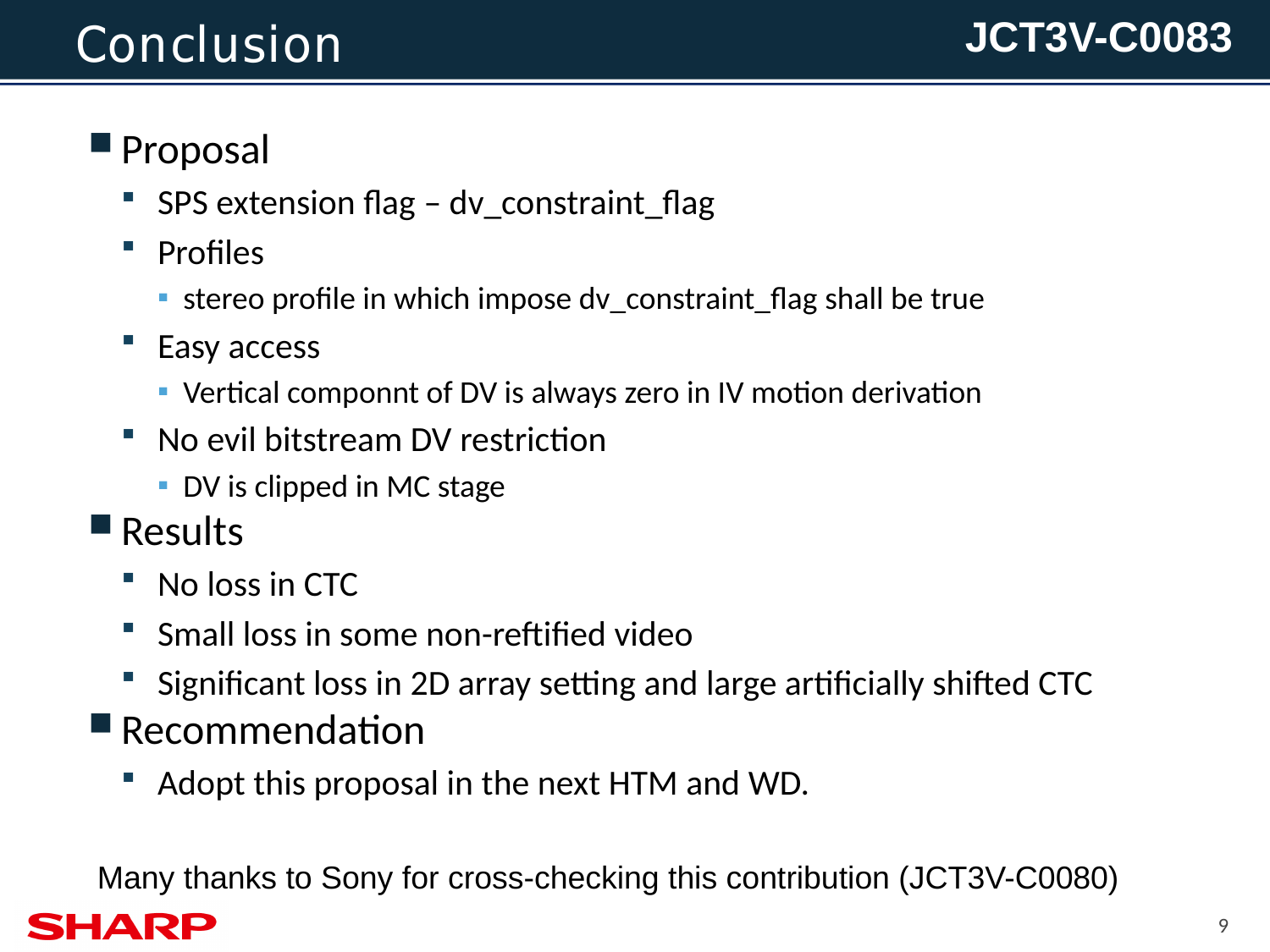

# Conclusion
Proposal
SPS extension flag – dv_constraint_flag
Profiles
stereo profile in which impose dv_constraint_flag shall be true
Easy access
Vertical componnt of DV is always zero in IV motion derivation
No evil bitstream DV restriction
DV is clipped in MC stage
Results
No loss in CTC
Small loss in some non-reftified video
Significant loss in 2D array setting and large artificially shifted CTC
Recommendation
Adopt this proposal in the next HTM and WD.
Many thanks to Sony for cross-checking this contribution (JCT3V-C0080)
9